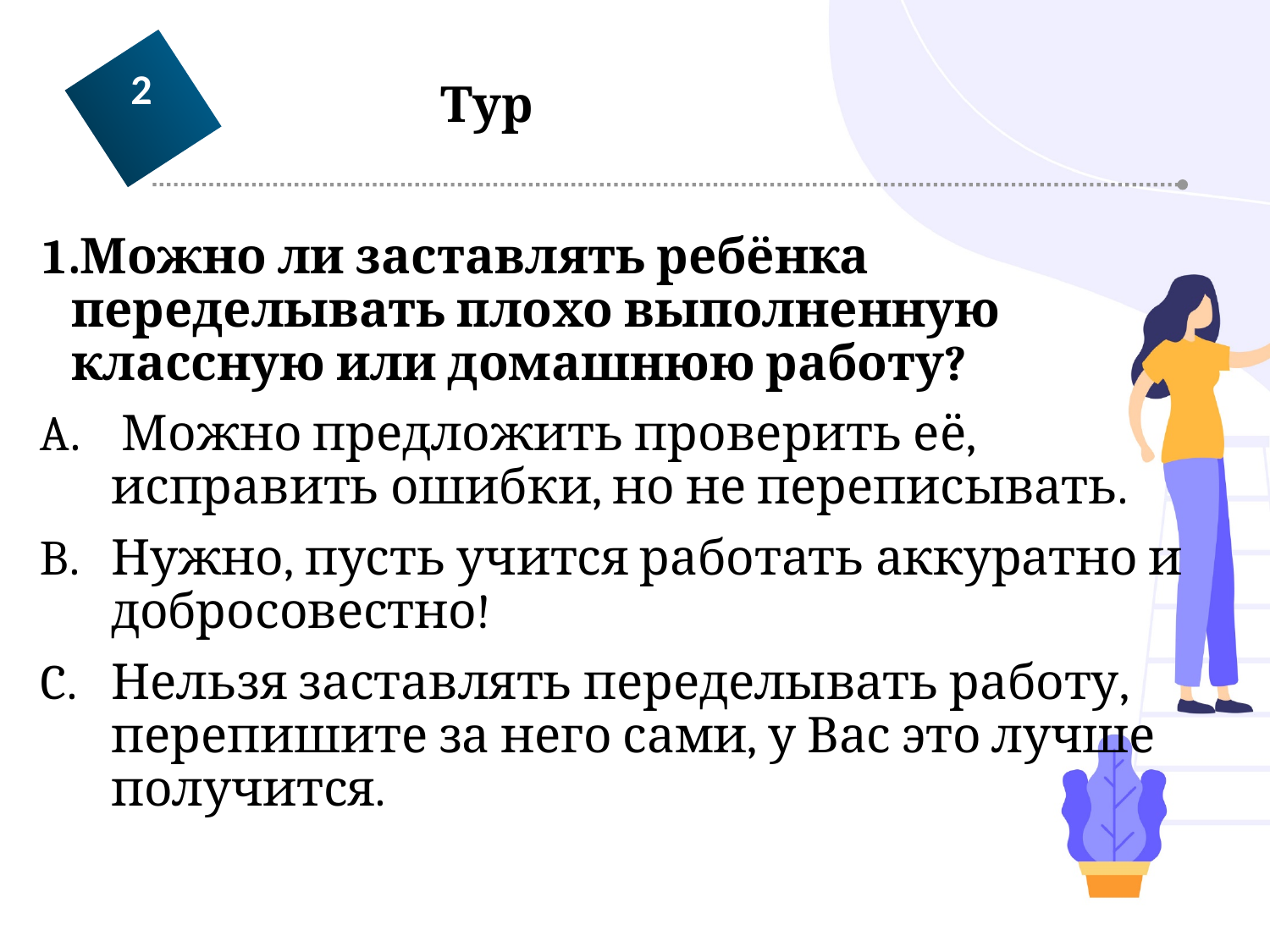

2
Тур

1.Можно ли заставлять ребёнка переделывать плохо выполненную классную или домашнюю работу?
 Можно предложить проверить её, исправить ошибки, но не переписывать.
Нужно, пусть учится работать аккуратно и добросовестно!
Нельзя заставлять переделывать работу, перепишите за него сами, у Вас это лучше получится.